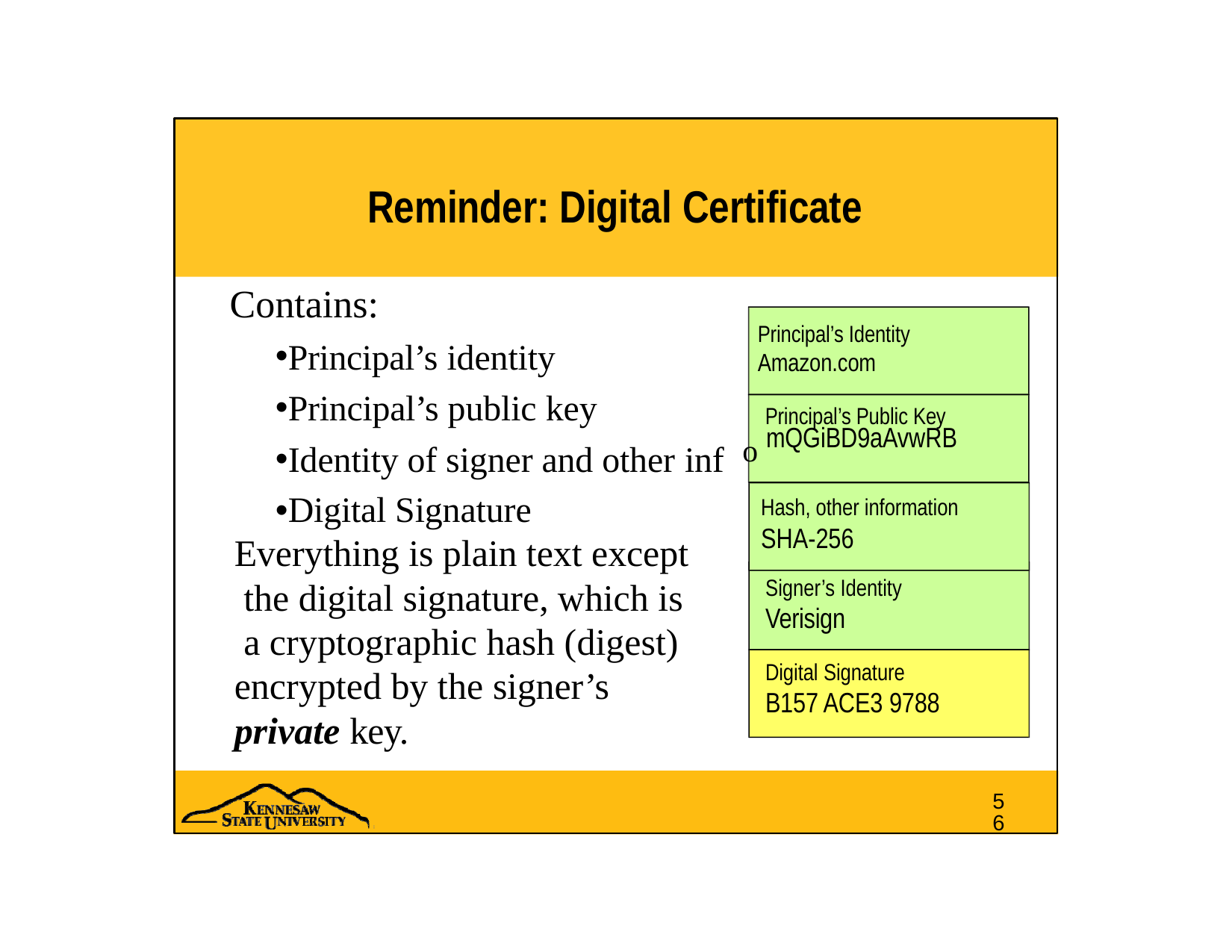

# Reminder: Digital Certificate
Contains:
Principal’s identity
Principal’s public key
Identity of signer and other inf
Digital Signature  Everything is plain text except  the digital signature, which is  a cryptographic hash (digest)  encrypted by the signer’s  private key.

Principal’s Identity
Amazon.com

Principal’s Public Key
o mQGiBD9aAvwRB
Hash, other information
SHA-256
Signer’s Identity
Verisign

Digital Signature
B157 ACE3 9788

56